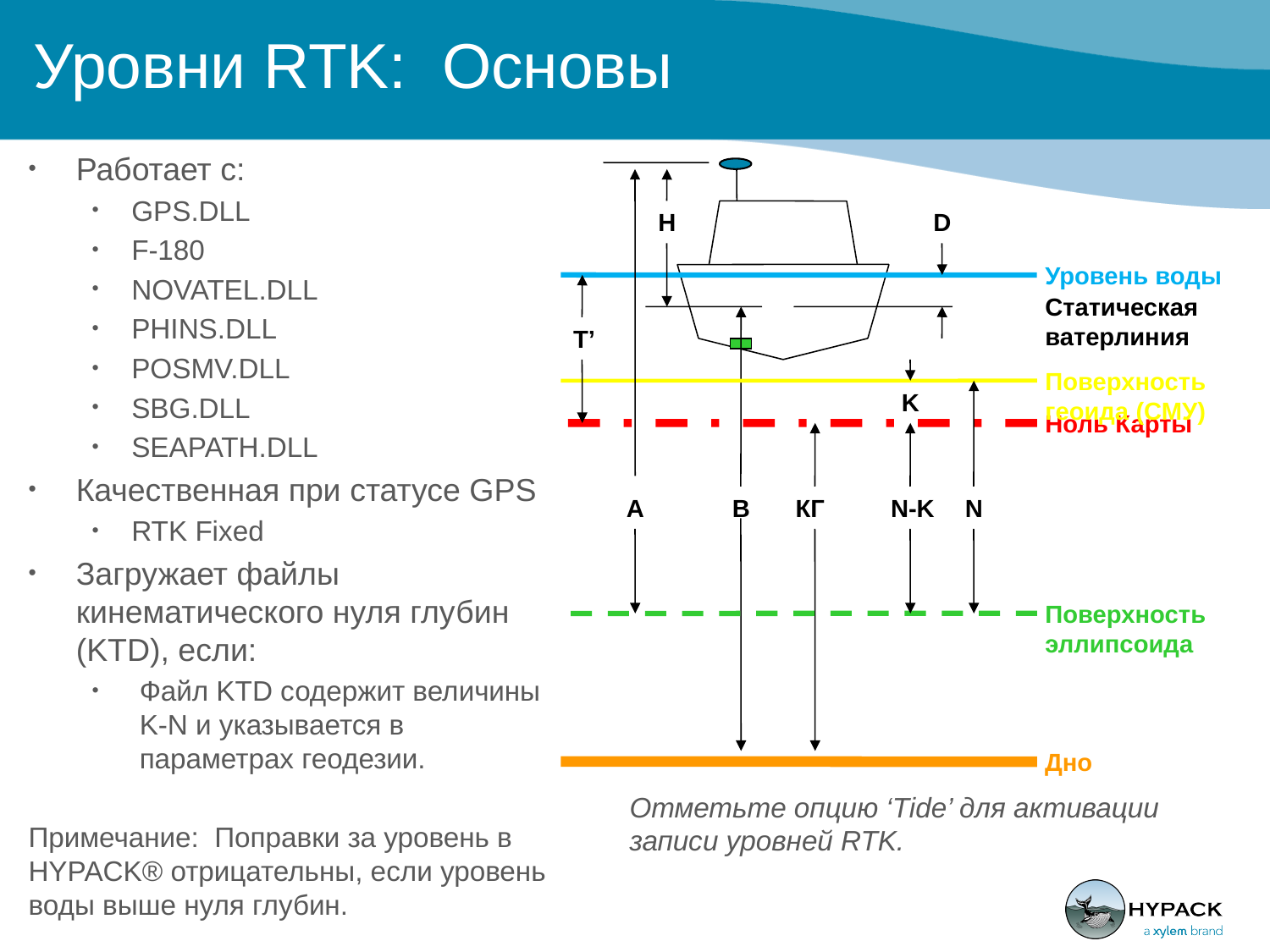

# Уровни RTK:  Основы
Работает с:
GPS.DLL
F-180
NOVATEL.DLL
PHINS.DLL
POSMV.DLL
SBG.DLL
SEAPATH.DLL
Качественная при статусе GPS
RTK Fixed
Загружает файлы кинематического нуля глубин (KTD), если:
Файл KTD содержит величины K-N и указывается в параметрах геодезии.

Примечание:  Поправки за уровень в HYPACK® отрицательны, если уровень воды выше нуля глубин.

H

D

Уровень воды

Статическая ватерлиния

T’

Поверхность геоида (СМУ)

K

Ноль Карты

В
А
КГ
N-K
N

Поверхность эллипсоида

Дно

Отметьте опцию ‘Tide’ для активации записи уровней RTK.